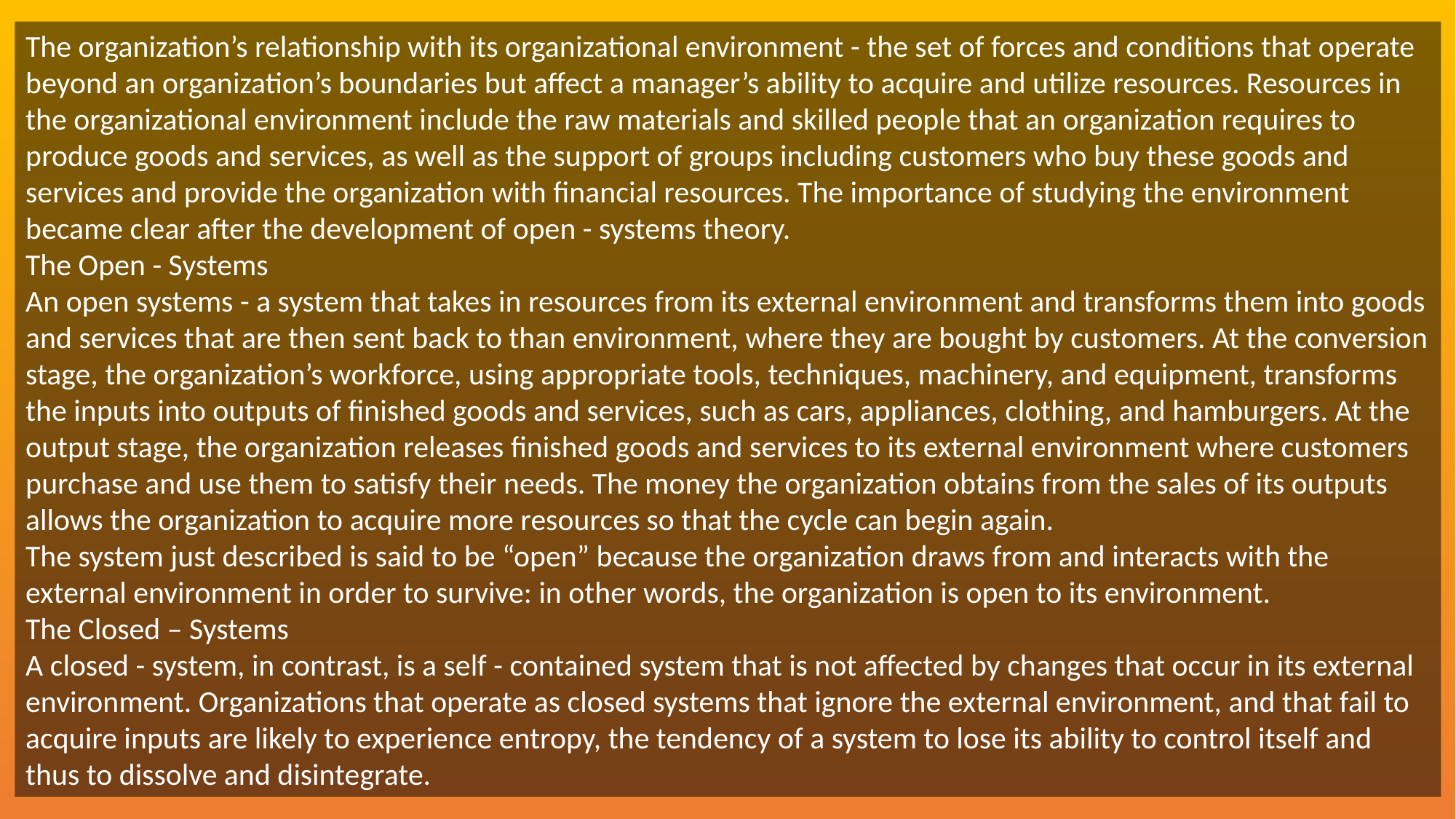

The organization’s relationship with its organizational environment - the set of forces and conditions that operate beyond an organization’s boundaries but affect a manager’s ability to acquire and utilize resources. Resources in the organizational environment include the raw materials and skilled people that an organization requires to produce goods and services, as well as the support of groups including customers who buy these goods and services and provide the organization with financial resources. The importance of studying the environment became clear after the development of open - systems theory.
The Open - Systems
An open systems - a system that takes in resources from its external environment and transforms them into goods and services that are then sent back to than environment, where they are bought by customers. At the conversion stage, the organization’s workforce, using appropriate tools, techniques, machinery, and equipment, transforms the inputs into outputs of finished goods and services, such as cars, appliances, clothing, and hamburgers. At the output stage, the organization releases finished goods and services to its external environment where customers purchase and use them to satisfy their needs. The money the organization obtains from the sales of its outputs allows the organization to acquire more resources so that the cycle can begin again.
The system just described is said to be “open” because the organization draws from and interacts with the external environment in order to survive: in other words, the organization is open to its environment.
The Closed – Systems
A closed - system, in contrast, is a self - contained system that is not affected by changes that occur in its external environment. Organizations that operate as closed systems that ignore the external environment, and that fail to acquire inputs are likely to experience entropy, the tendency of a system to lose its ability to control itself and thus to dissolve and disintegrate.